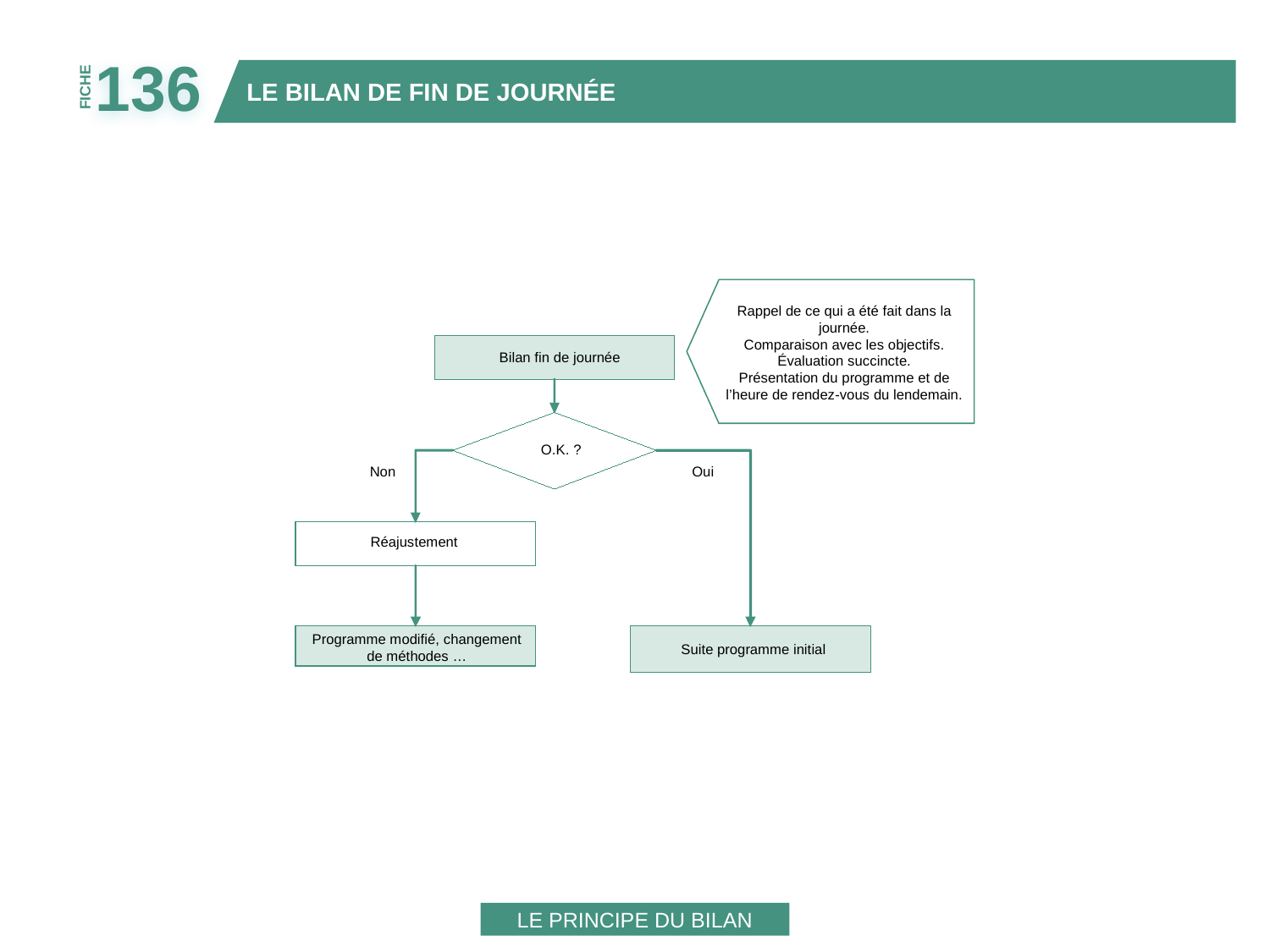

136

LE BILAN DE FIN DE JOURNÉE
FICHE

Rappel de ce qui a été fait dans la
journée.
Comparaison avec les objectifs.
Évaluation succincte.
Présentation du programme et de
l’heure de rendez-vous du lendemain.

Bilan fin de journée

O.K. ?

Non
Oui

Réajustement

Programme modifié, changement
de méthodes …
Suite programme initial
LE PRINCIPE DU BILAN